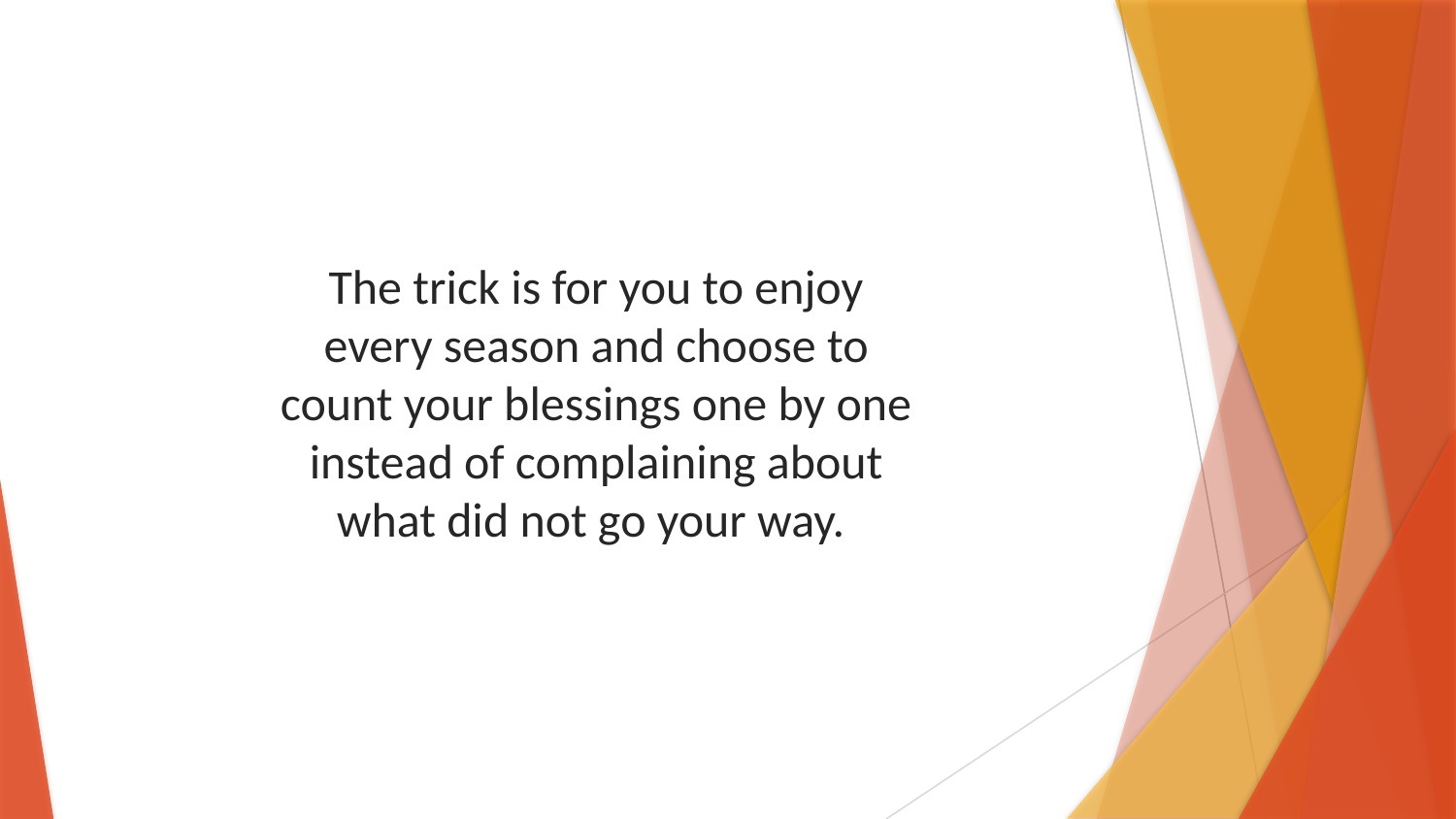

The trick is for you to enjoy every season and choose to count your blessings one by one instead of complaining about what did not go your way.